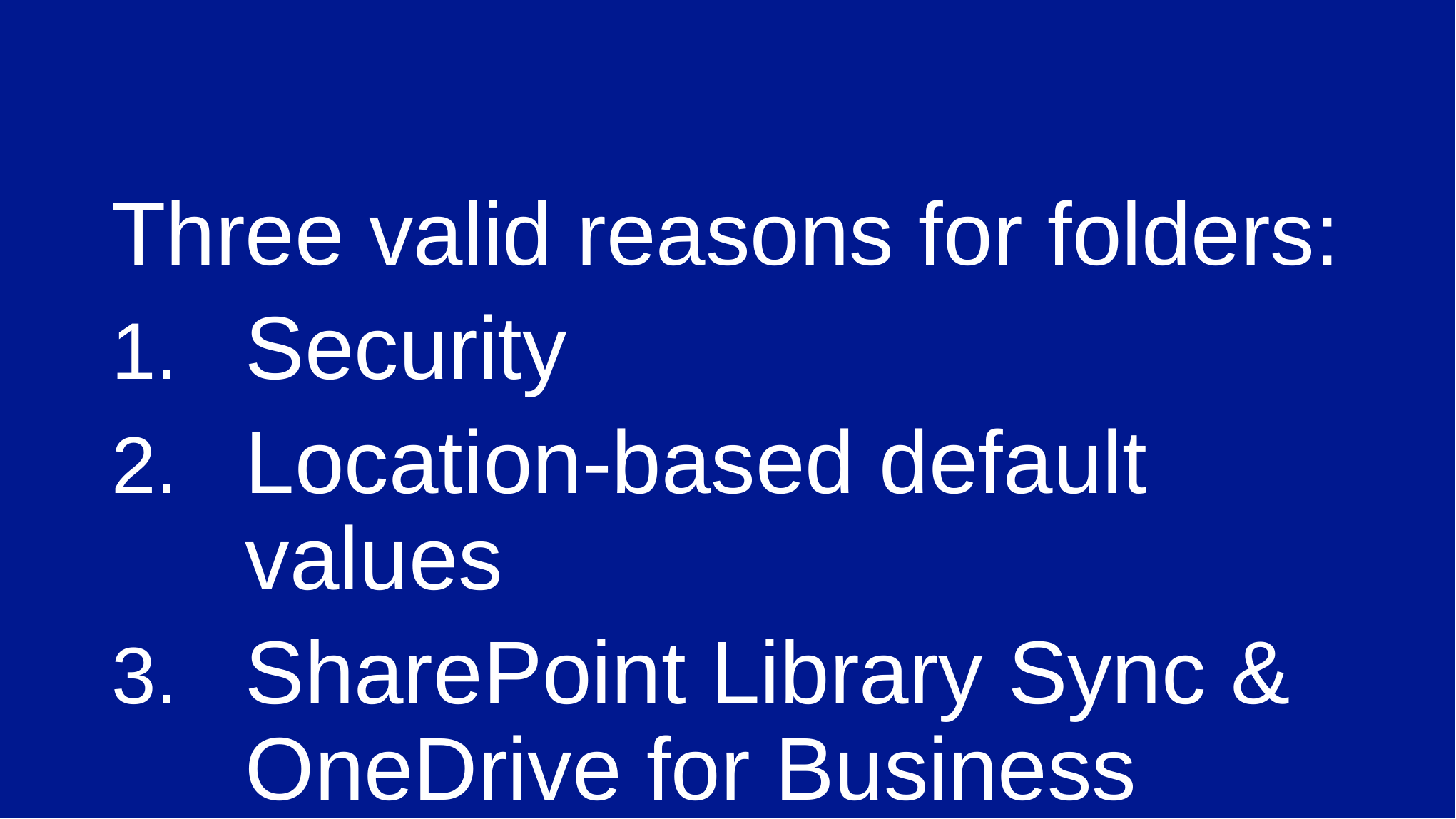

Three valid reasons for folders:
Security
Location-based default values
SharePoint Library Sync & OneDrive for Business